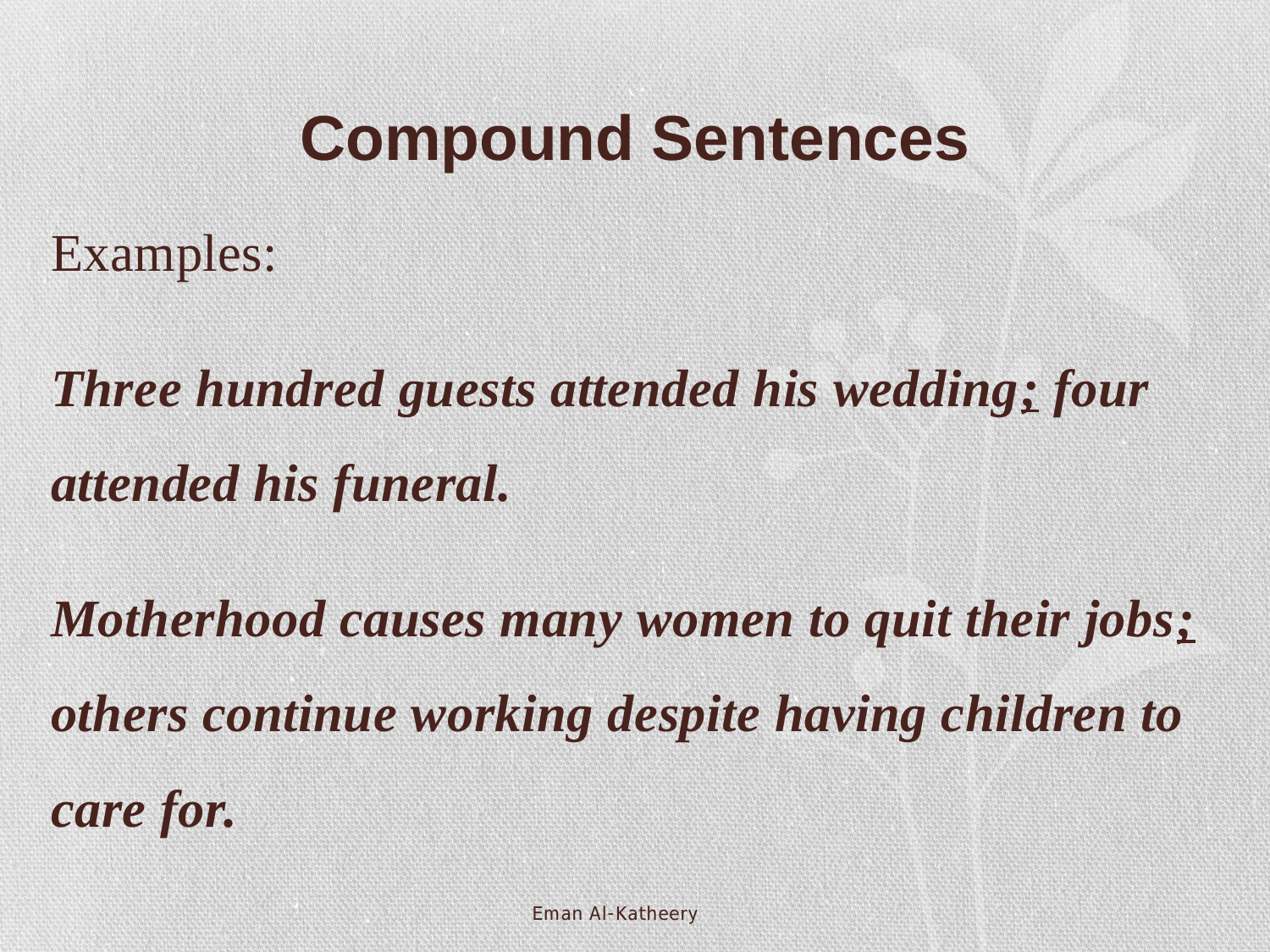

# Compound Sentences
Examples:

Three hundred guests attended his wedding; four attended his funeral.

Motherhood causes many women to quit their jobs; others continue working despite having children to care for.

Eman Al-Katheery